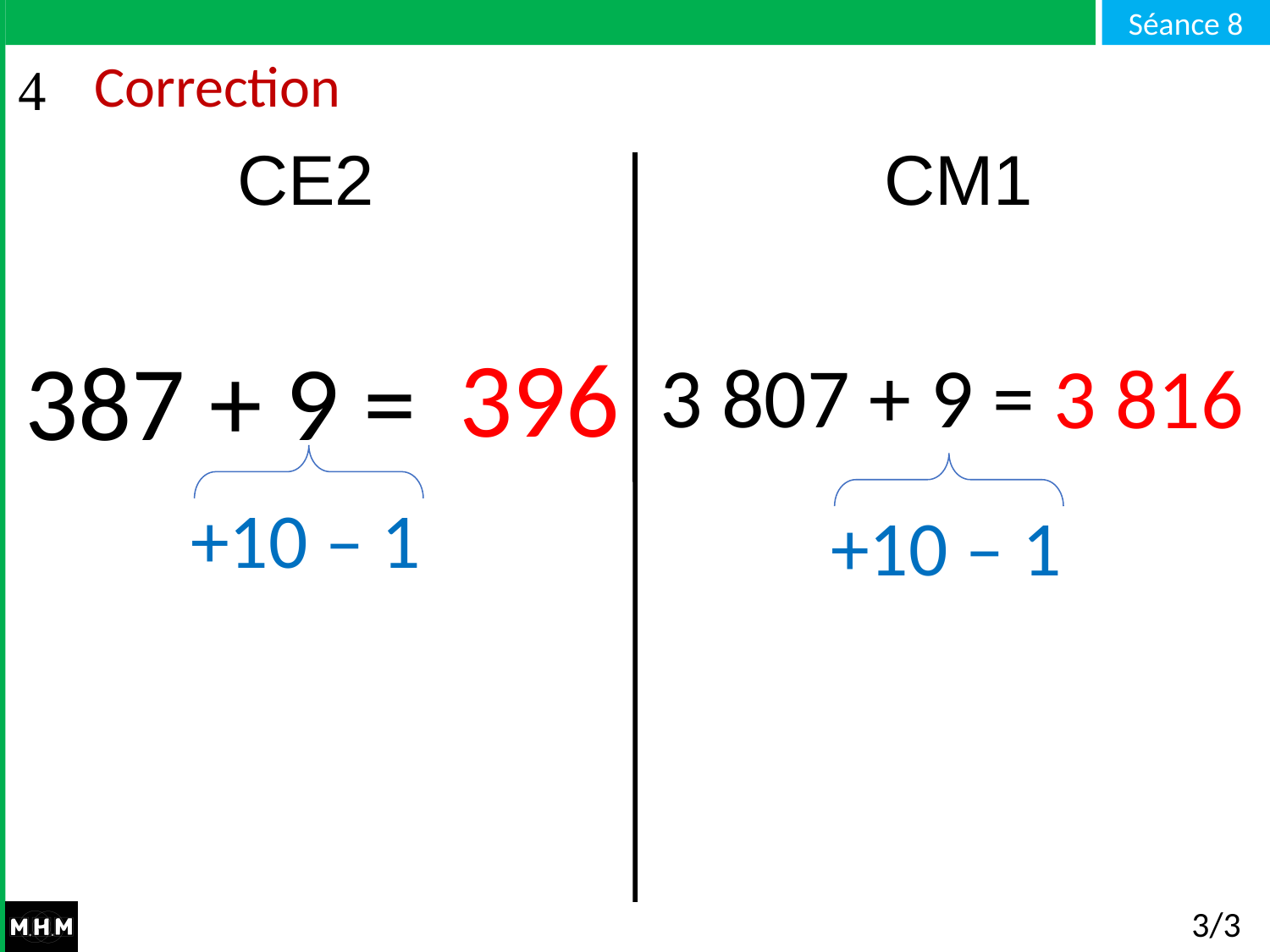

# Correction
CE2                          CM1

396
387 + 9 =
3 807 + 9 =
3 816

+10 – 1
+10 – 1
3/3